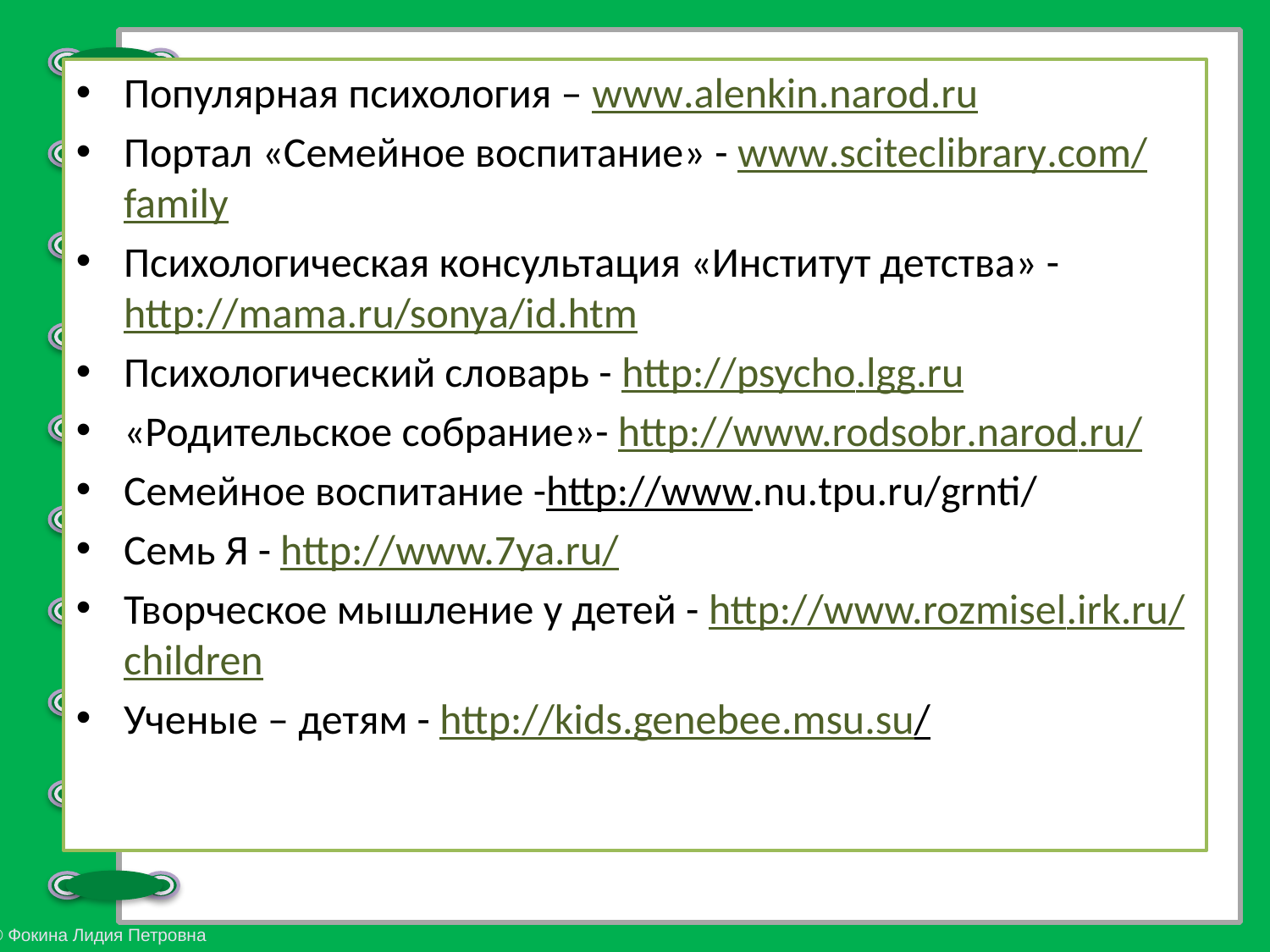

Популярная психология – www.alenkin.narod.ru
Портал «Семейное воспитание» - www.sciteclibrary.com/family
Психологическая консультация «Институт детства» - http://mama.ru/sonya/id.htm
Психологический словарь - http://psycho.lgg.ru
«Родительское собрание»- http://www.rodsobr.narod.ru/
Семейное воспитание -http://www.nu.tpu.ru/grnti/
Семь Я - http://www.7ya.ru/
Творческое мышление у детей - http://www.rozmisel.irk.ru/children
Ученые – детям - http://kids.genebee.msu.su/